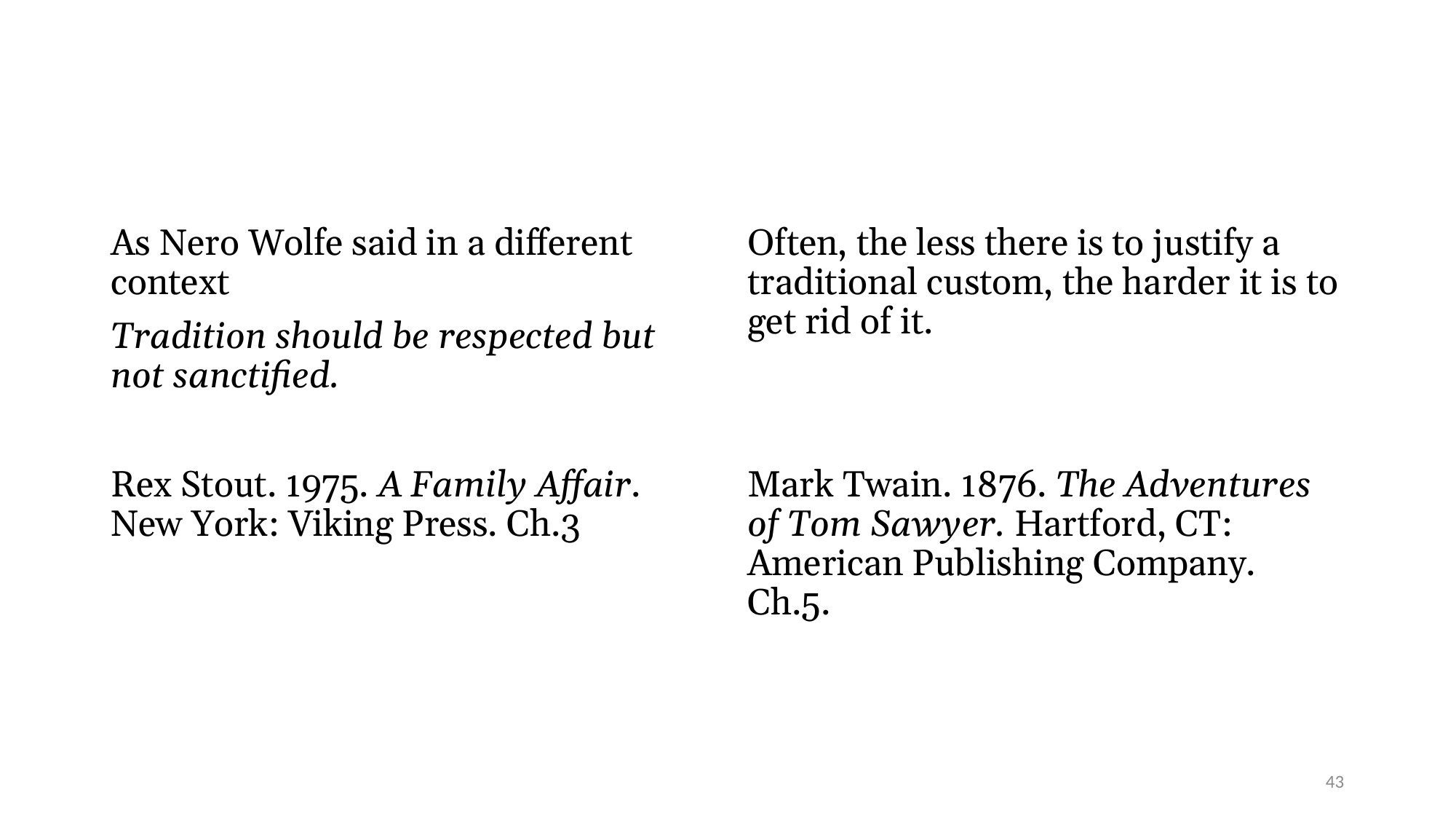

#
As Nero Wolfe said in a different context
Tradition should be respected but not sanctified.

Rex Stout. 1975. A Family Affair. New York: Viking Press. Ch.3

Often, the less there is to justify a traditional custom, the harder it is to get rid of it.

Mark Twain. 1876. The Adventures of Tom Sawyer. Hartford, CT: American Publishing Company. Ch.5.

43